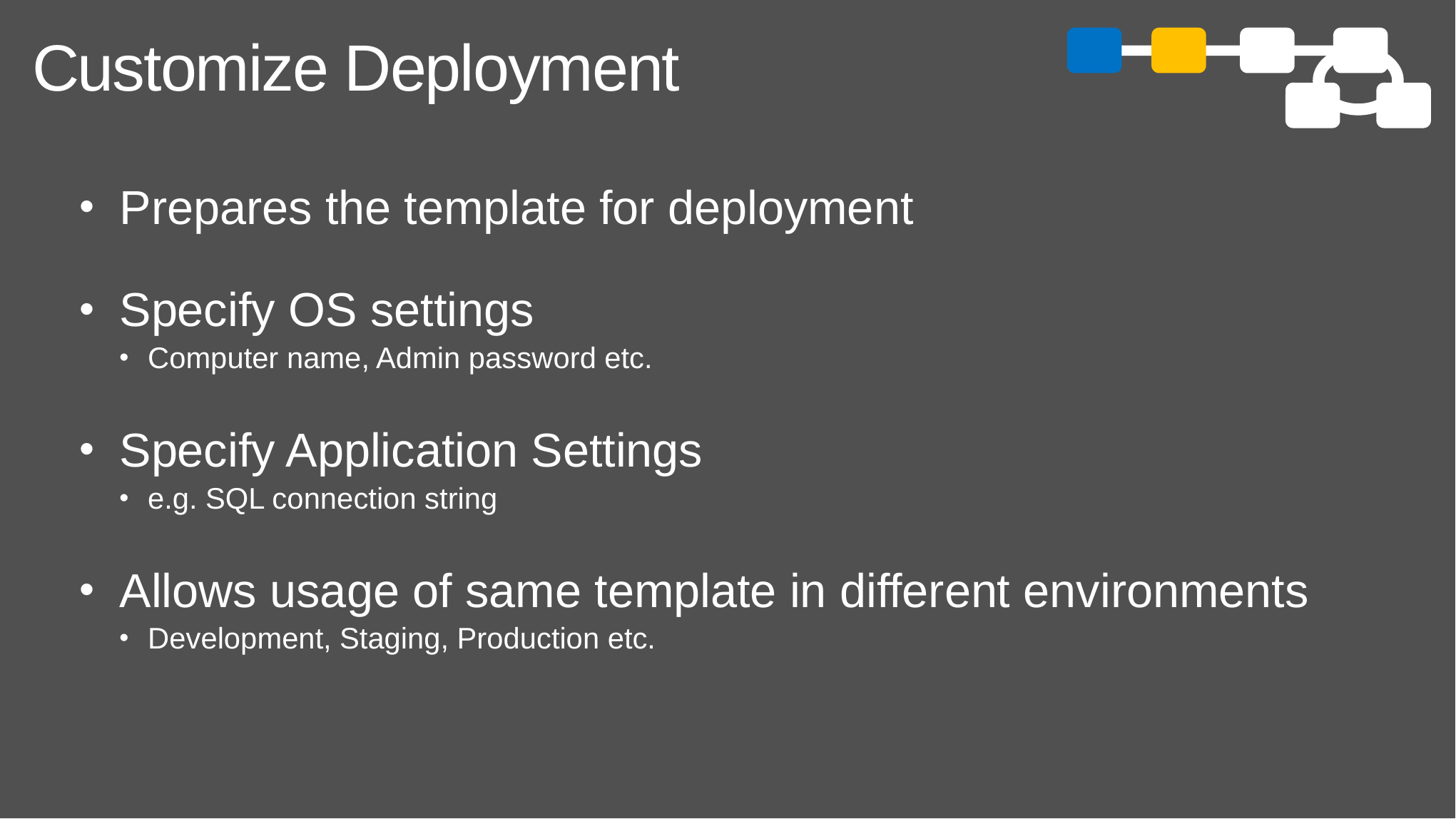

# Customize Deployment
Prepares the template for deployment

Specify OS settings
Computer name, Admin password etc.

Specify Application Settings
e.g. SQL connection string

Allows usage of same template in different environments
Development, Staging, Production etc.